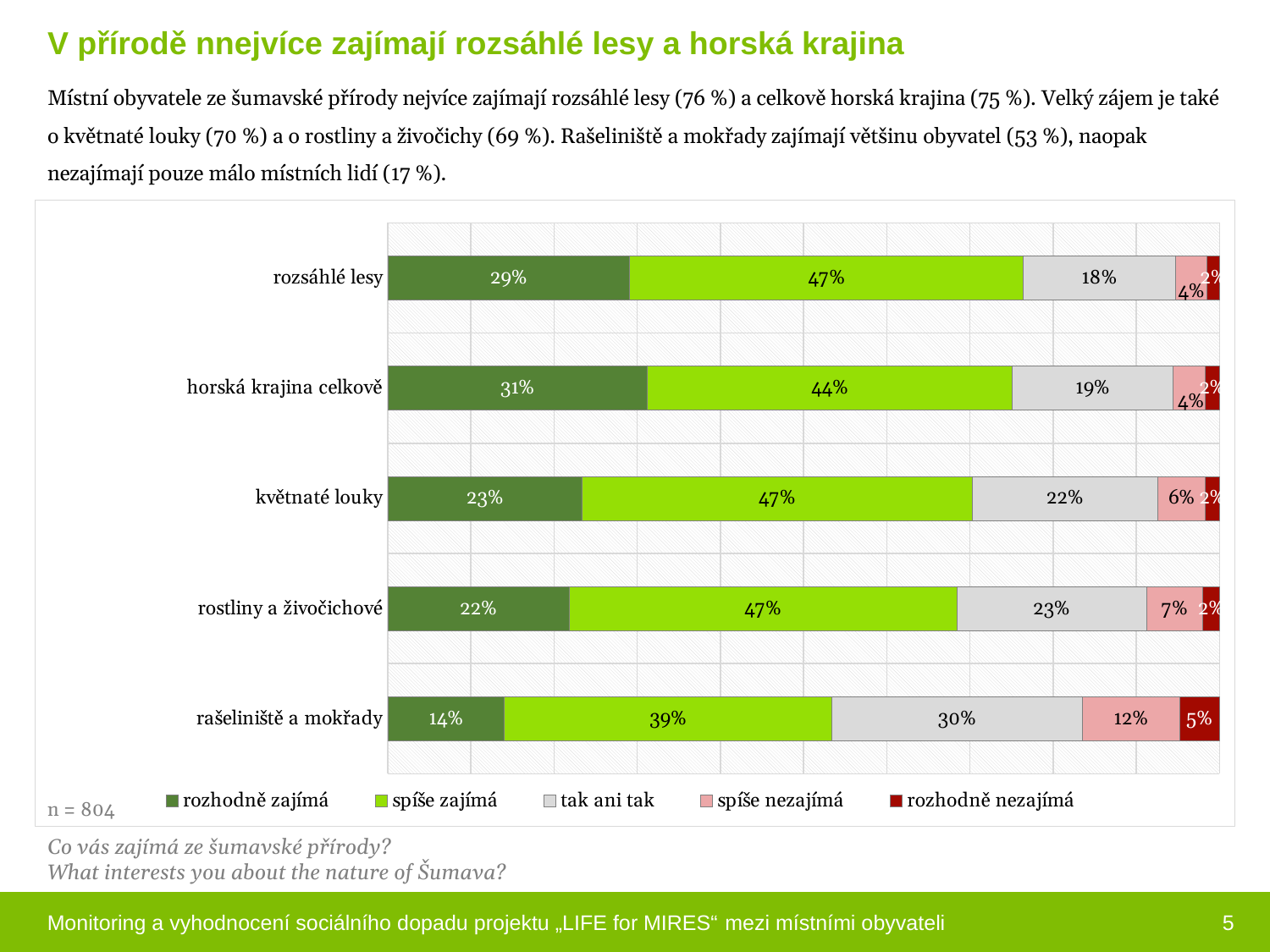

V přírodě nnejvíce zajímají rozsáhlé lesy a horská krajina
Místní obyvatele ze šumavské přírody nejvíce zajímají rozsáhlé lesy (76 %) a celkově horská krajina (75 %). Velký zájem je také o květnaté louky (70 %) a o rostliny a živočichy (69 %). Rašeliniště a mokřady zajímají většinu obyvatel (53 %), naopak nezajímají pouze málo místních lidí (17 %).

### Chart

| Category | rozhodně zajímá | spíše zajímá | tak ani tak | spíše nezajímá | rozhodně nezajímá |
|---|---|---|---|---|---|
| rozsáhlé lesy | 0.291 | 0.474 | 0.183 | 0.038 | 0.015 |
| horská krajina celkově | 0.312 | 0.439 | 0.193 | 0.039 | 0.017 |
| květnaté louky | 0.234 | 0.469 | 0.224 | 0.057 | 0.017 |
| rostliny a živočichové | 0.218 | 0.466 | 0.228 | 0.068 | 0.02 |
| rašeliniště a mokřady | 0.14 | 0.394 | 0.301 | 0.117 | 0.048 |
n = 804
Co vás zajímá ze šumavské přírody?
What interests you about the nature of Šumava?
Monitoring a vyhodnocení sociálního dopadu projektu „LIFE for MIRES“ mezi místními obyvateli
5